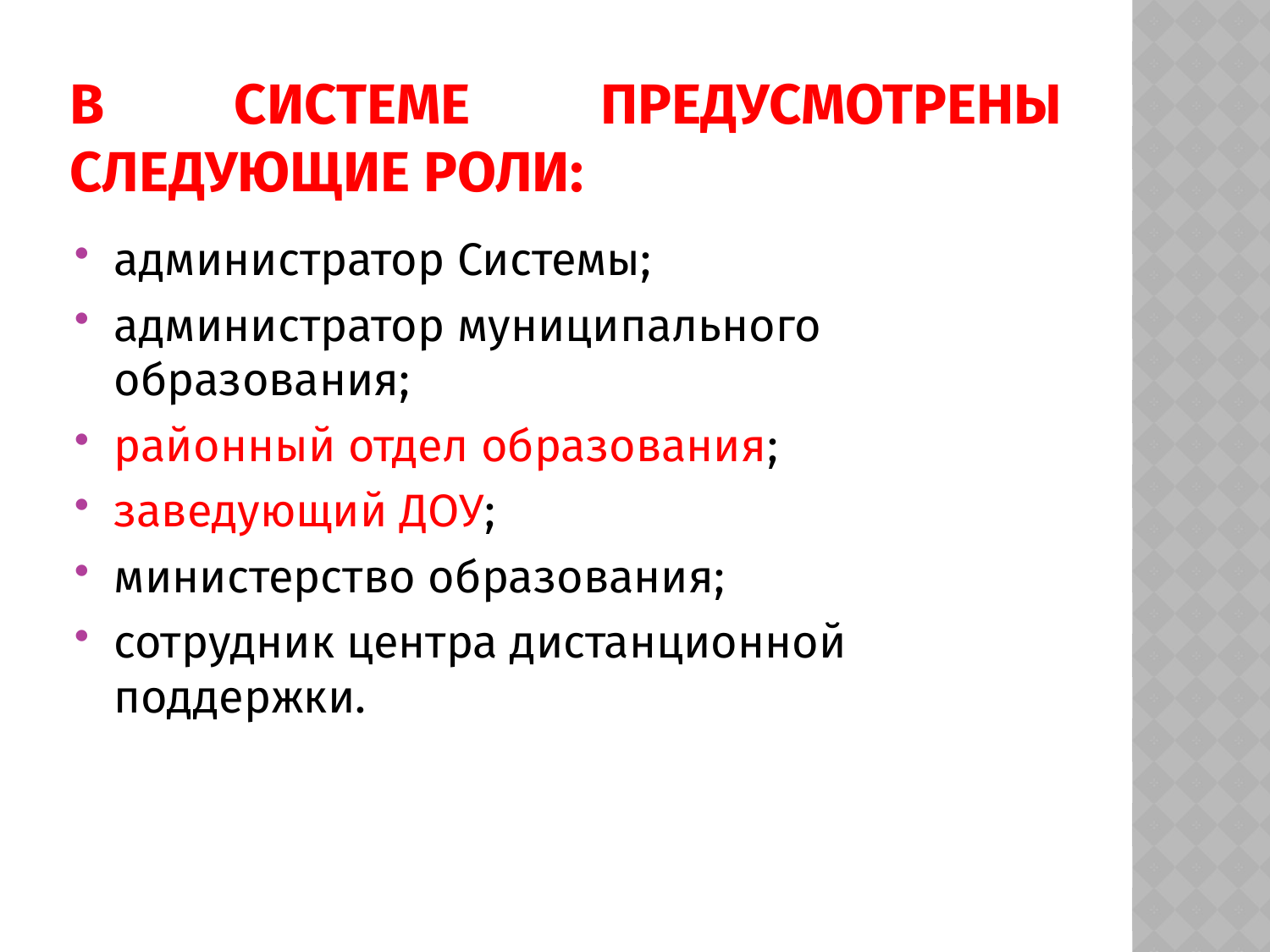

# В Системе предусмотрены следующие роли:
администратор Системы;
администратор муниципального образования;
районный отдел образования;
заведующий ДОУ;
министерство образования;
сотрудник центра дистанционной поддержки.